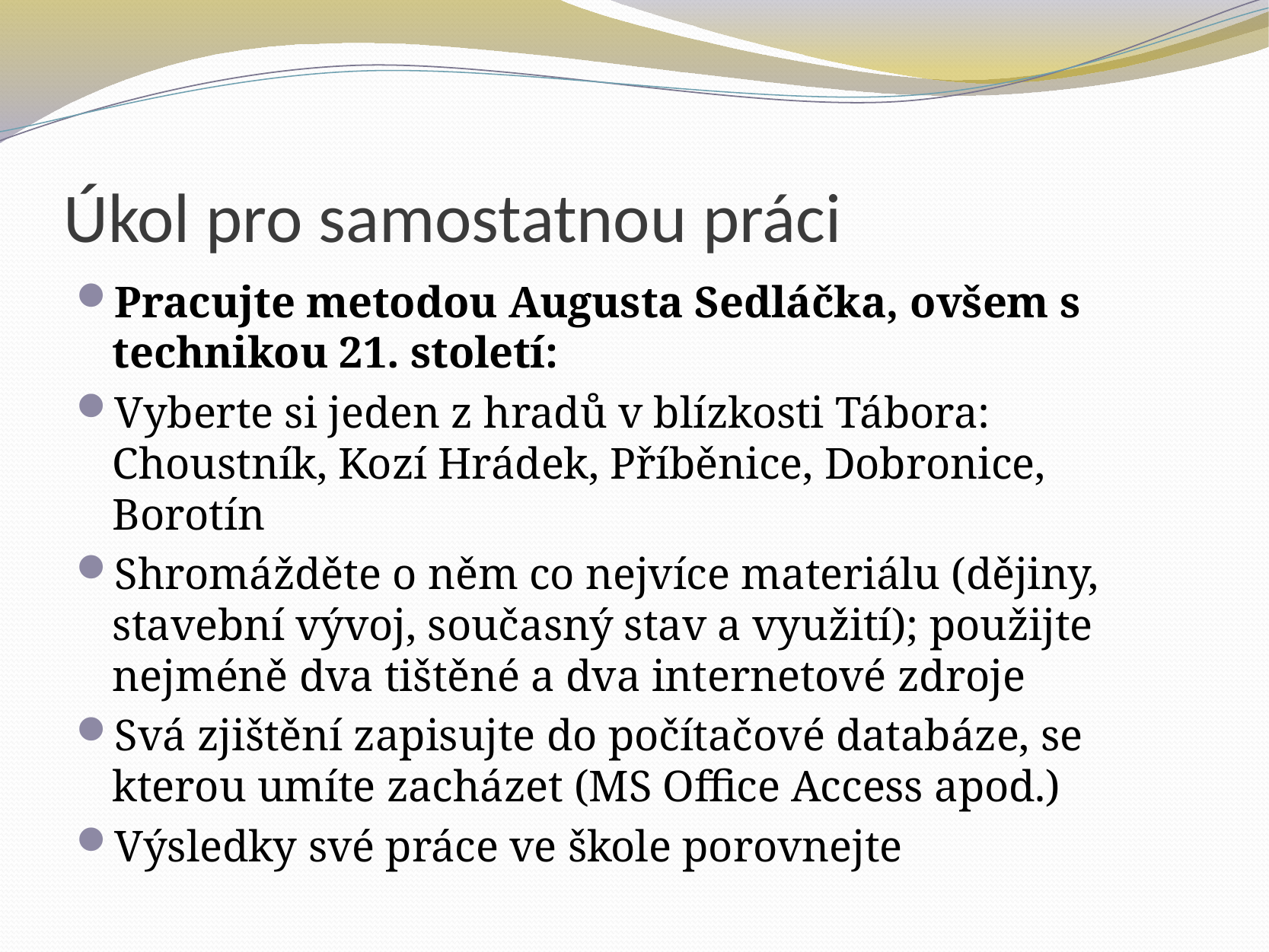

# Úkol pro samostatnou práci
Pracujte metodou Augusta Sedláčka, ovšem s technikou 21. století:
Vyberte si jeden z hradů v blízkosti Tábora: Choustník, Kozí Hrádek, Příběnice, Dobronice, Borotín
Shromážděte o něm co nejvíce materiálu (dějiny, stavební vývoj, současný stav a využití); použijte nejméně dva tištěné a dva internetové zdroje
Svá zjištění zapisujte do počítačové databáze, se kterou umíte zacházet (MS Office Access apod.)
Výsledky své práce ve škole porovnejte